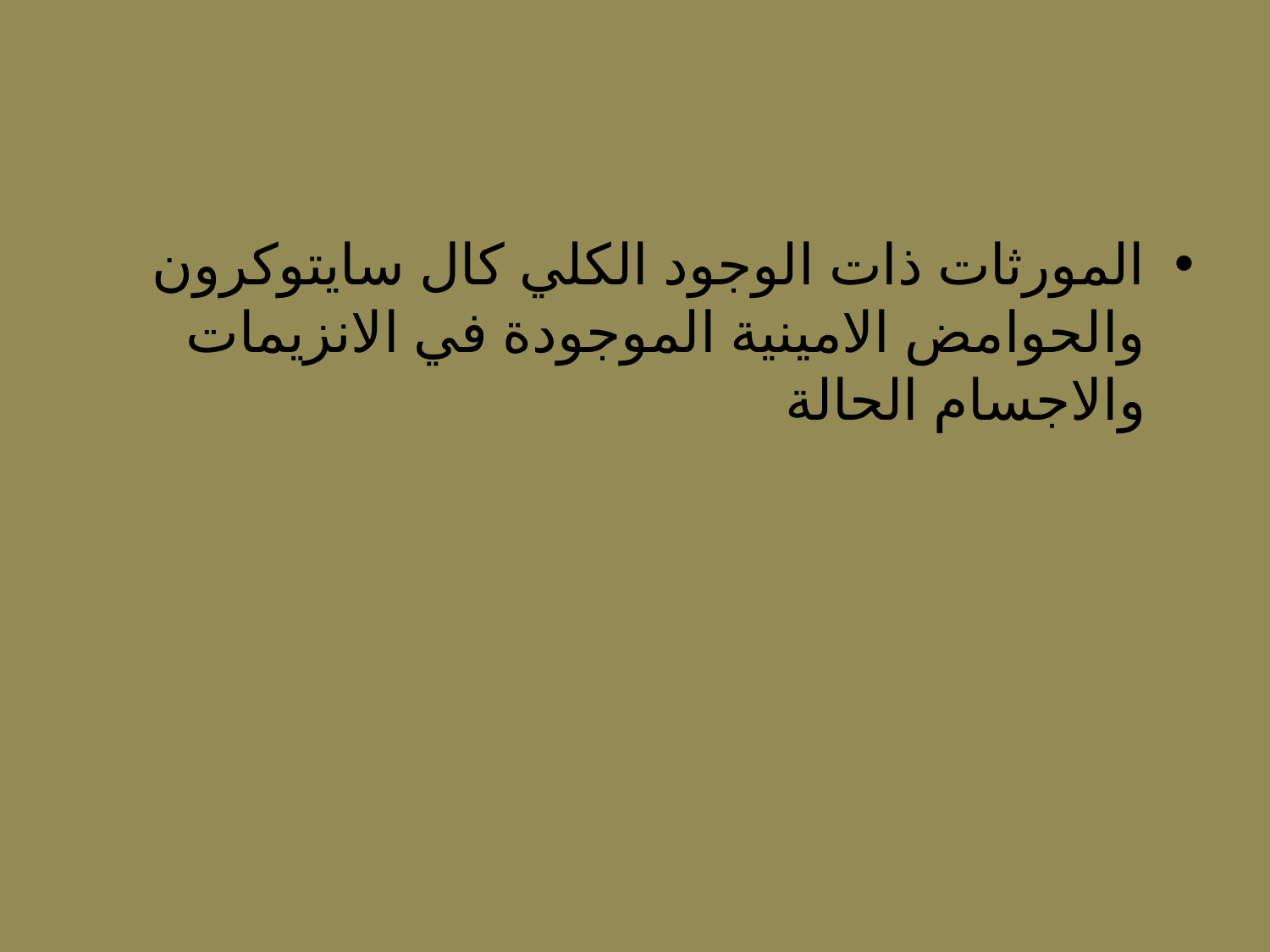

#
المورثات ذات الوجود الكلي كال سايتوكرون والحوامض الامينية الموجودة في الانزيمات والاجسام الحالة